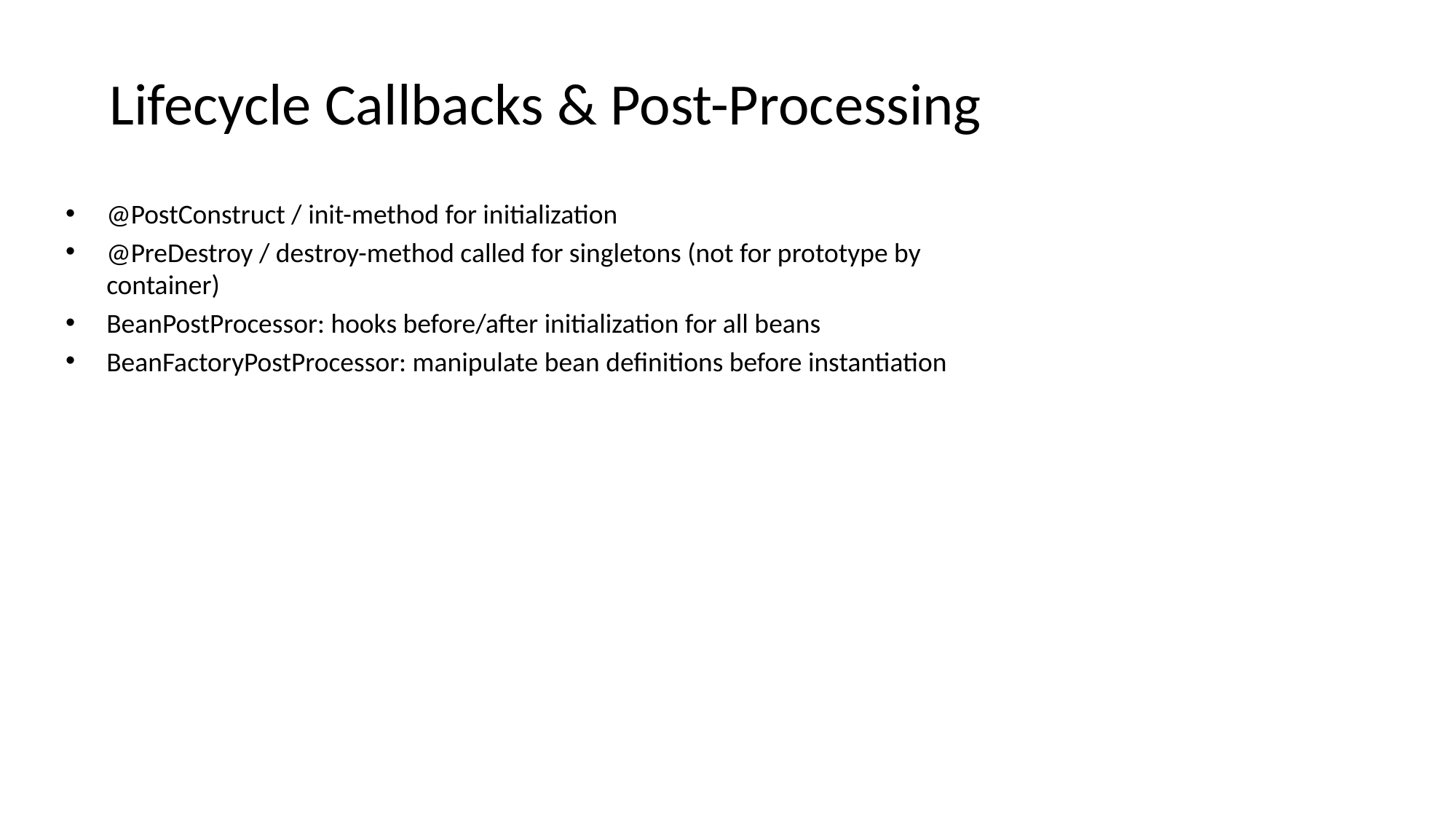

# Lifecycle Callbacks & Post-Processing
@PostConstruct / init-method for initialization
@PreDestroy / destroy-method called for singletons (not for prototype by container)
BeanPostProcessor: hooks before/after initialization for all beans
BeanFactoryPostProcessor: manipulate bean definitions before instantiation